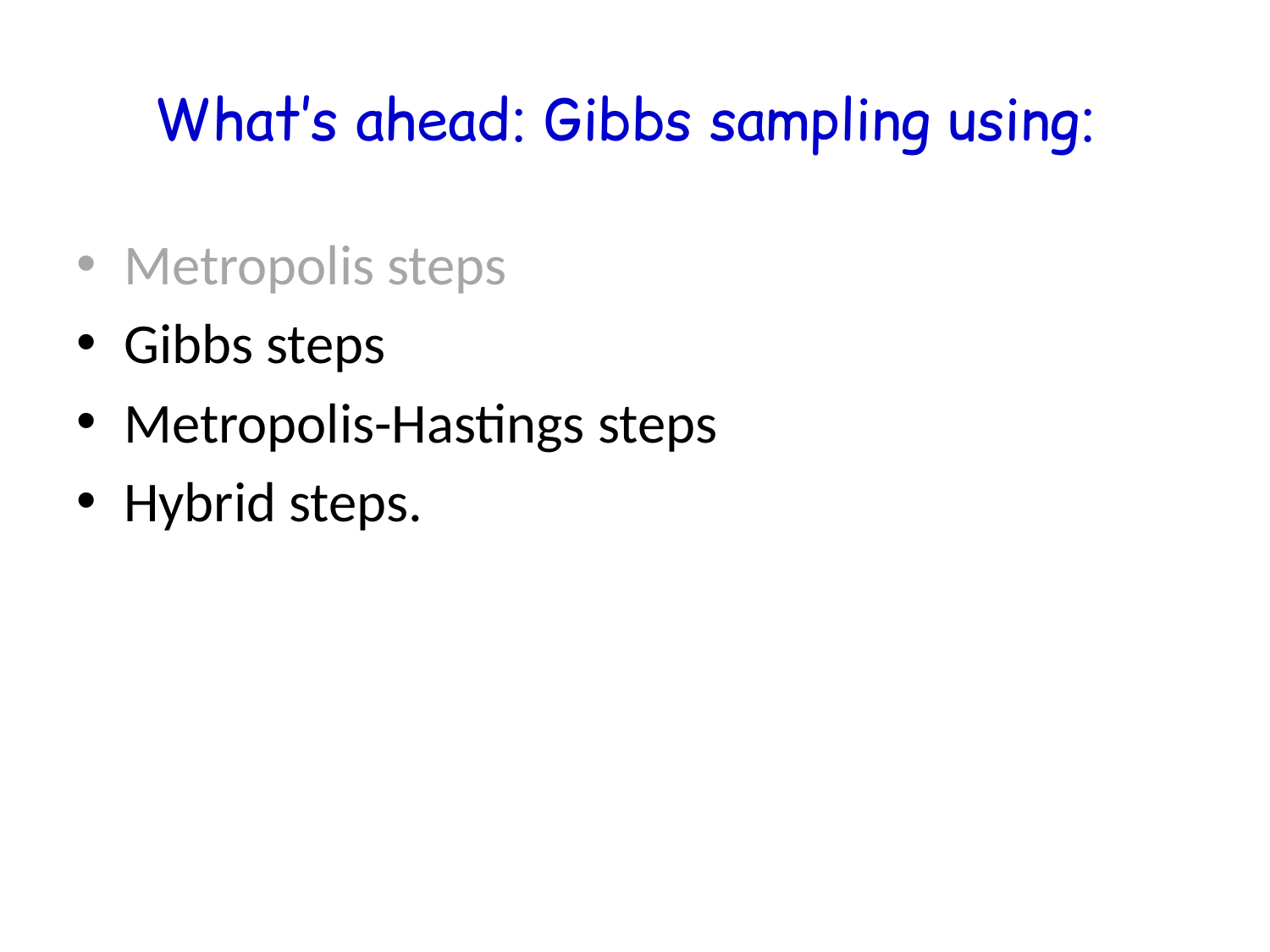

# What’s ahead: Gibbs sampling using:
Metropolis steps
Gibbs steps
Metropolis-Hastings steps
Hybrid steps.